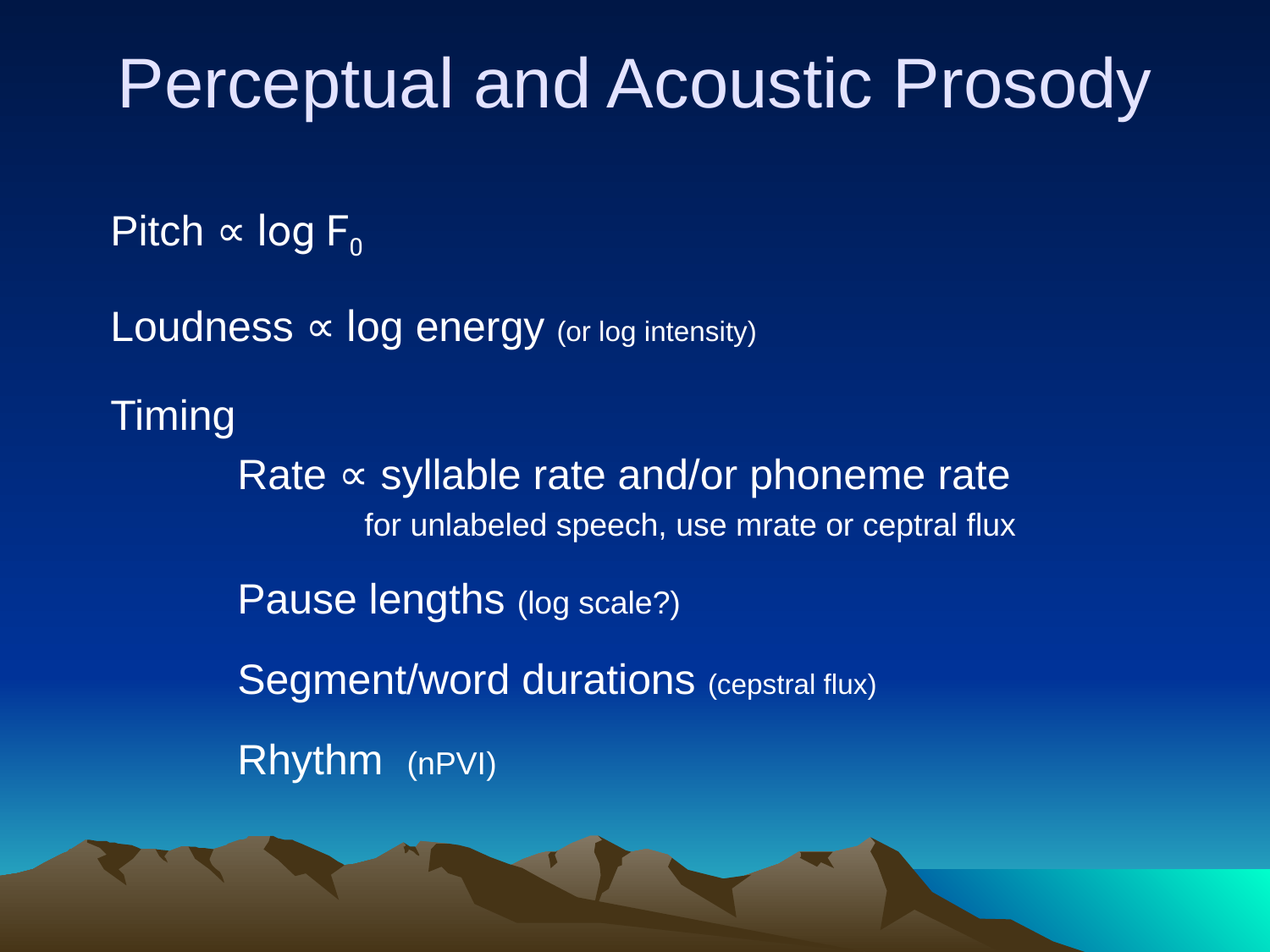

# Perceptual and Acoustic Prosody
Pitch ∝ log F0

Loudness ∝ log energy (or log intensity)

Timing
	Rate ∝ syllable rate and/or phoneme rate
		for unlabeled speech, use mrate or ceptral flux
	Pause lengths (log scale?)
	Segment/word durations (cepstral flux)
	Rhythm  (nPVI)